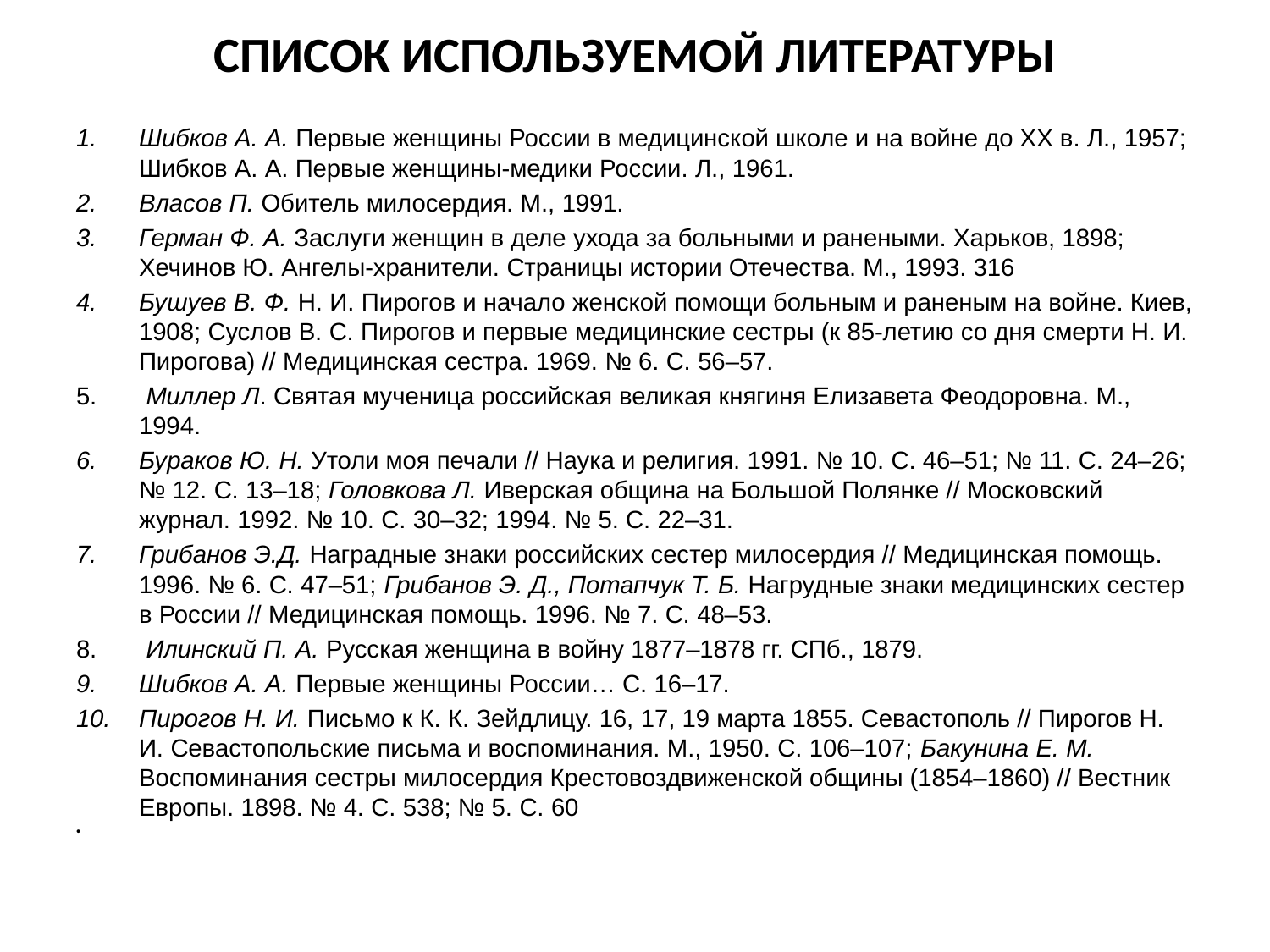

# СПИСОК ИСПОЛЬЗУЕМОЙ ЛИТЕРАТУРЫ
Шибков А. А. Первые женщины России в медицинской школе и на войне до XX в. Л., 1957; Шибков А. А. Первые женщины-медики России. Л., 1961.
Власов П. Обитель милосердия. М., 1991.
Герман Ф. А. Заслуги женщин в деле ухода за больными и ранеными. Харьков, 1898; Хечинов Ю. Ангелы-хранители. Страницы истории Отечества. М., 1993. 316
Бушуев В. Ф. Н. И. Пирогов и начало женской помощи больным и раненым на войне. Киев, 1908; Суслов В. С. Пирогов и первые медицинские сестры (к 85-летию со дня смерти Н. И. Пирогова) // Медицинская сестра. 1969. № 6. С. 56–57.
 Миллер Л. Святая мученица российская великая княгиня Елизавета Феодоровна. М., 1994.
Бураков Ю. Н. Утоли моя печали // Наука и религия. 1991. № 10. С. 46–51; № 11. С. 24–26; № 12. С. 13–18; Головкова Л. Иверская община на Большой Полянке // Московский журнал. 1992. № 10. С. 30–32; 1994. № 5. С. 22–31.
Грибанов Э.Д. Наградные знаки российских сестер милосердия // Медицинская помощь. 1996. № 6. С. 47–51; Грибанов Э. Д., Потапчук Т. Б. Нагрудные знаки медицинских сестер в России // Медицинская помощь. 1996. № 7. С. 48–53.
 Илинский П. А. Русская женщина в войну 1877–1878 гг. СПб., 1879.
Шибков А. А. Первые женщины России… С. 16–17.
Пирогов Н. И. Письмо к К. К. Зейдлицу. 16, 17, 19 марта 1855. Севастополь // Пирогов Н. И. Севастопольские письма и воспоминания. М., 1950. С. 106–107; Бакунина Е. М. Воспоминания сестры милосердия Крестовоздвиженской общины (1854–1860) // Вестник Европы. 1898. № 4. С. 538; № 5. С. 60